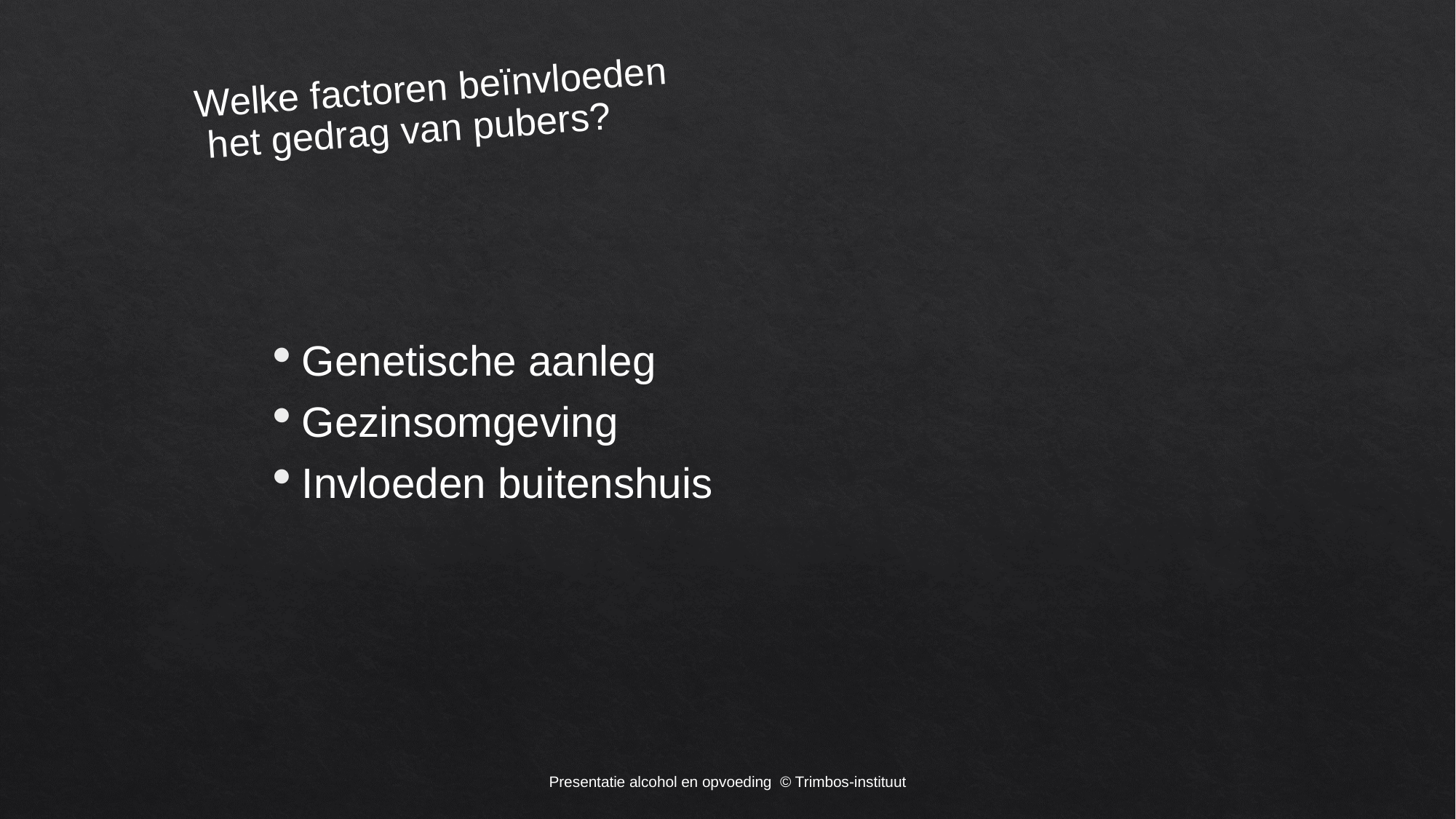

# Welke factoren beïnvloeden het gedrag van pubers?

Genetische aanleg
Gezinsomgeving
Invloeden buitenshuis

Presentatie alcohol en opvoeding  © Trimbos-instituut